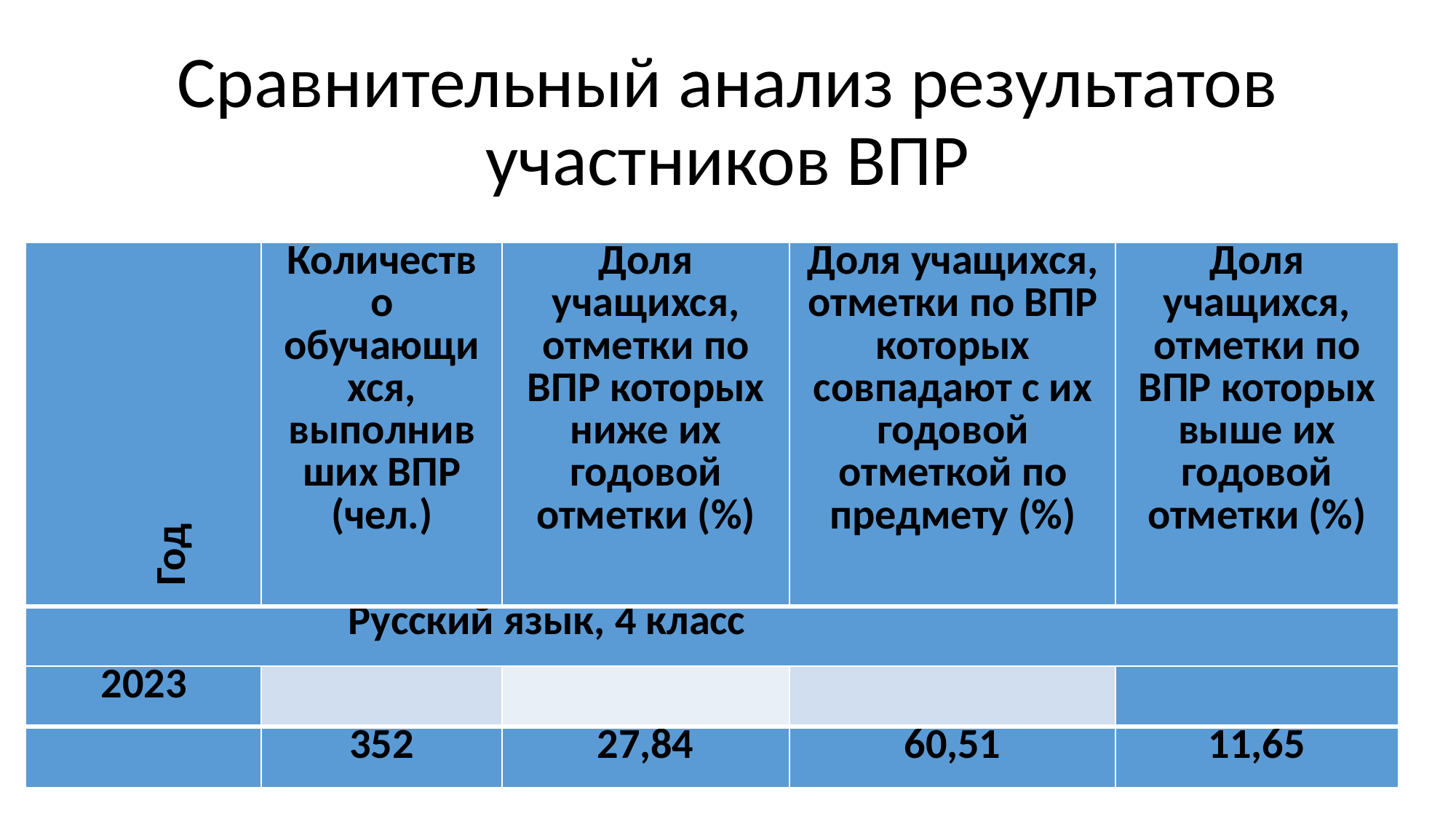

# Сравнительный анализ результатов участников ВПР
| Год | Количество обучающихся, выполнивших ВПР (чел.) | Доля учащихся, отметки по ВПР которых ниже их годовой отметки (%) | Доля учащихся, отметки по ВПР которых совпадают с их годовой отметкой по предмету (%) | Доля учащихся, отметки по ВПР которых выше их годовой отметки (%) |
| --- | --- | --- | --- | --- |
| Русский язык, 4 класс |  |  |  |  |
| 2023 |  |  |  |  |
|  | 352 | 27,84 | 60,51 | 11,65 |